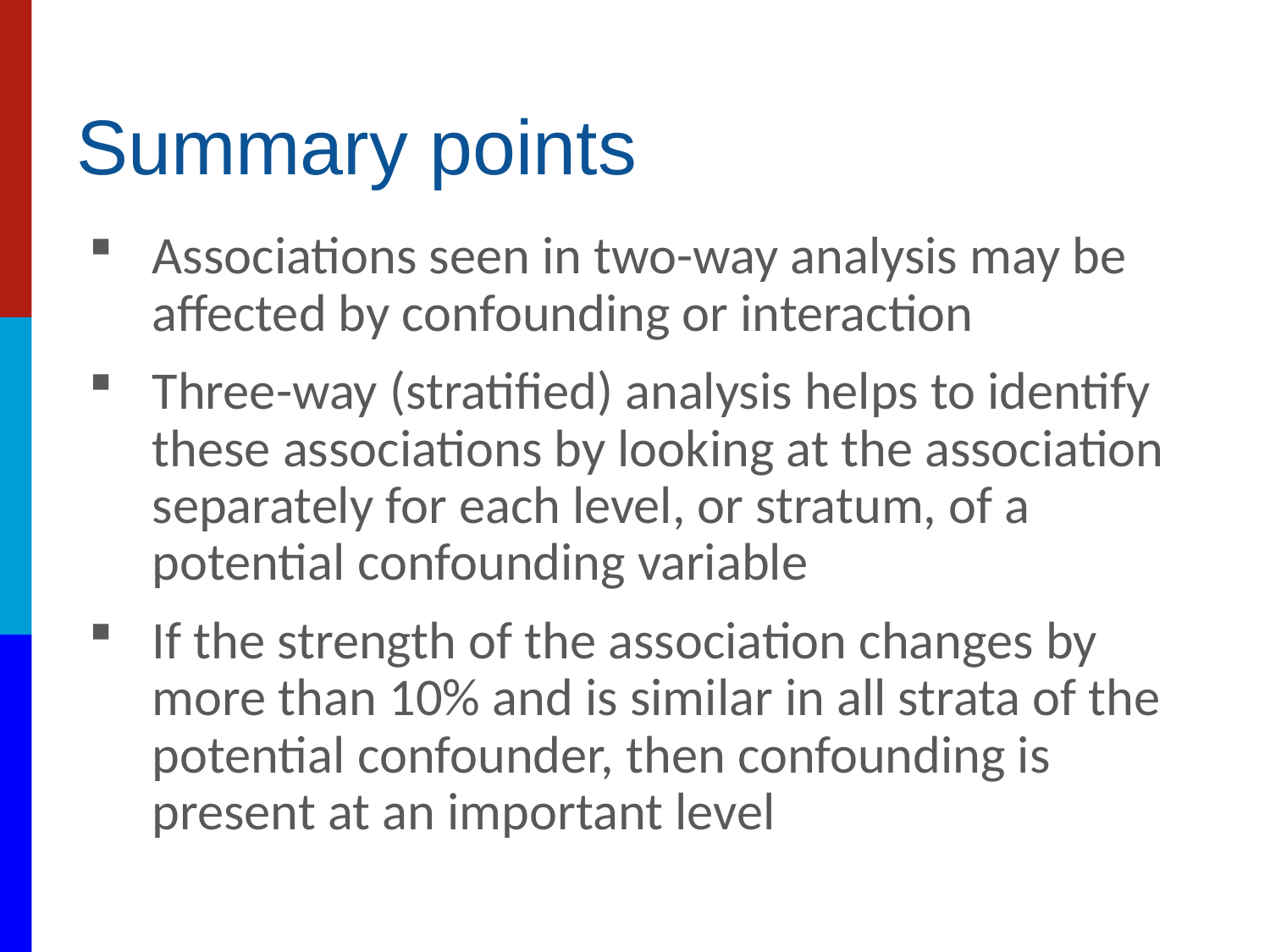

# Summary points
Associations seen in two-way analysis may be affected by confounding or interaction
Three-way (stratified) analysis helps to identify these associations by looking at the association separately for each level, or stratum, of a potential confounding variable
If the strength of the association changes by more than 10% and is similar in all strata of the potential confounder, then confounding is present at an important level